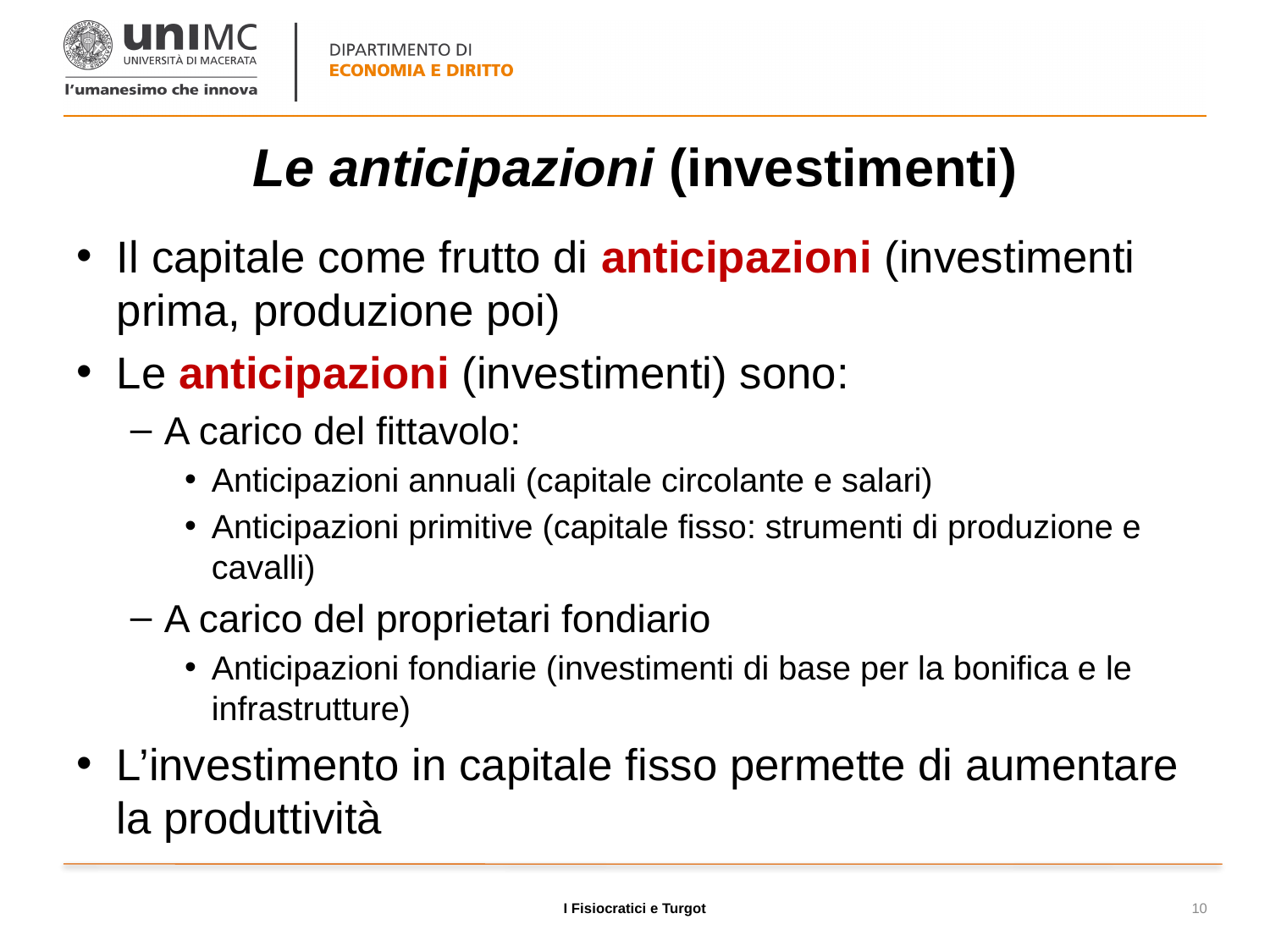

# Le anticipazioni (investimenti)
Il capitale come frutto di anticipazioni (investimenti prima, produzione poi)
Le anticipazioni (investimenti) sono:
A carico del fittavolo:
Anticipazioni annuali (capitale circolante e salari)
Anticipazioni primitive (capitale fisso: strumenti di produzione e cavalli)
A carico del proprietari fondiario
Anticipazioni fondiarie (investimenti di base per la bonifica e le infrastrutture)
L’investimento in capitale fisso permette di aumentare la produttività
I Fisiocratici e Turgot
10